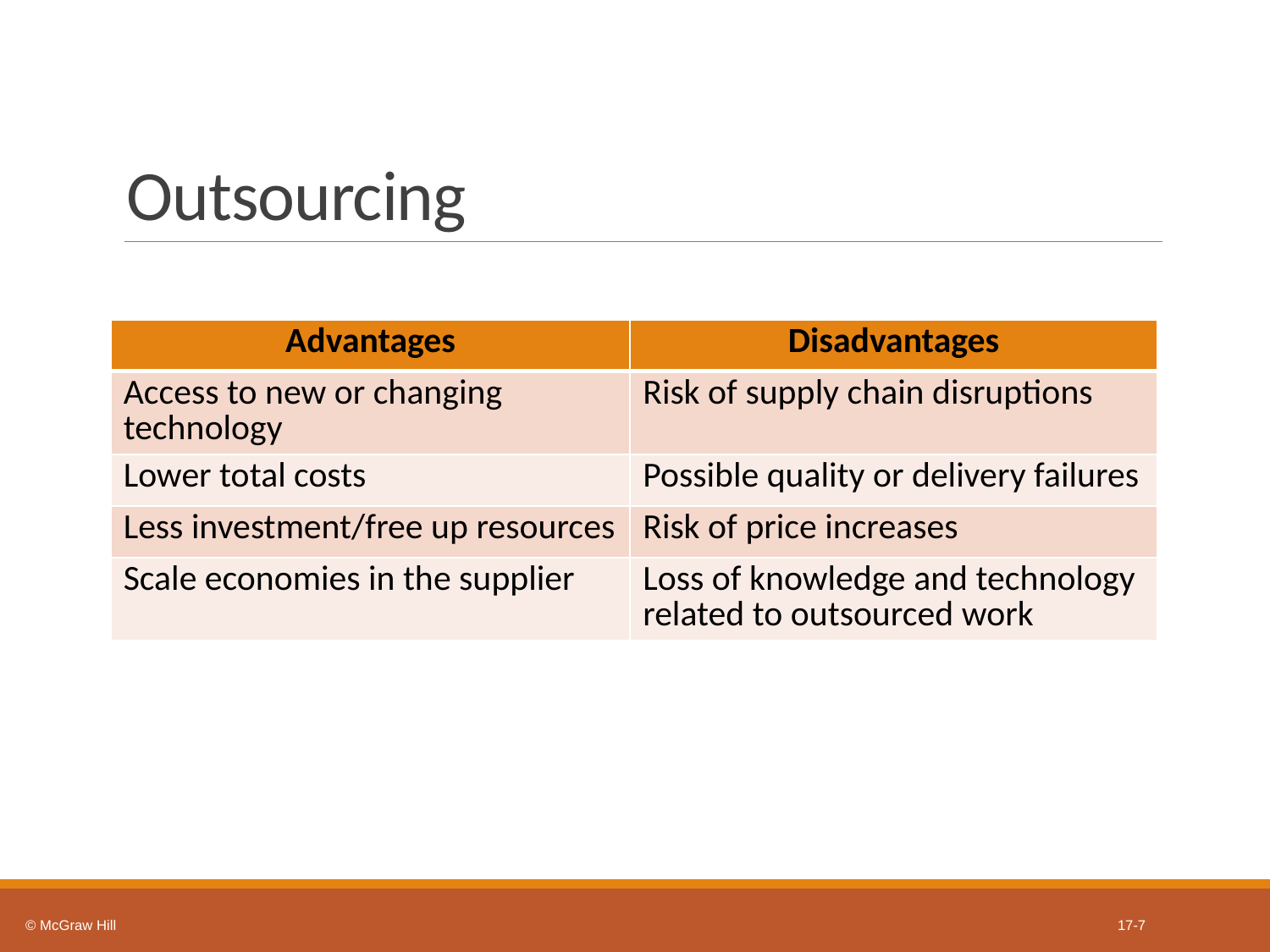

# Outsourcing
| Advantages | Disadvantages |
| --- | --- |
| Access to new or changing technology | Risk of supply chain disruptions |
| Lower total costs | Possible quality or delivery failures |
| Less investment/free up resources | Risk of price increases |
| Scale economies in the supplier | Loss of knowledge and technology related to outsourced work |